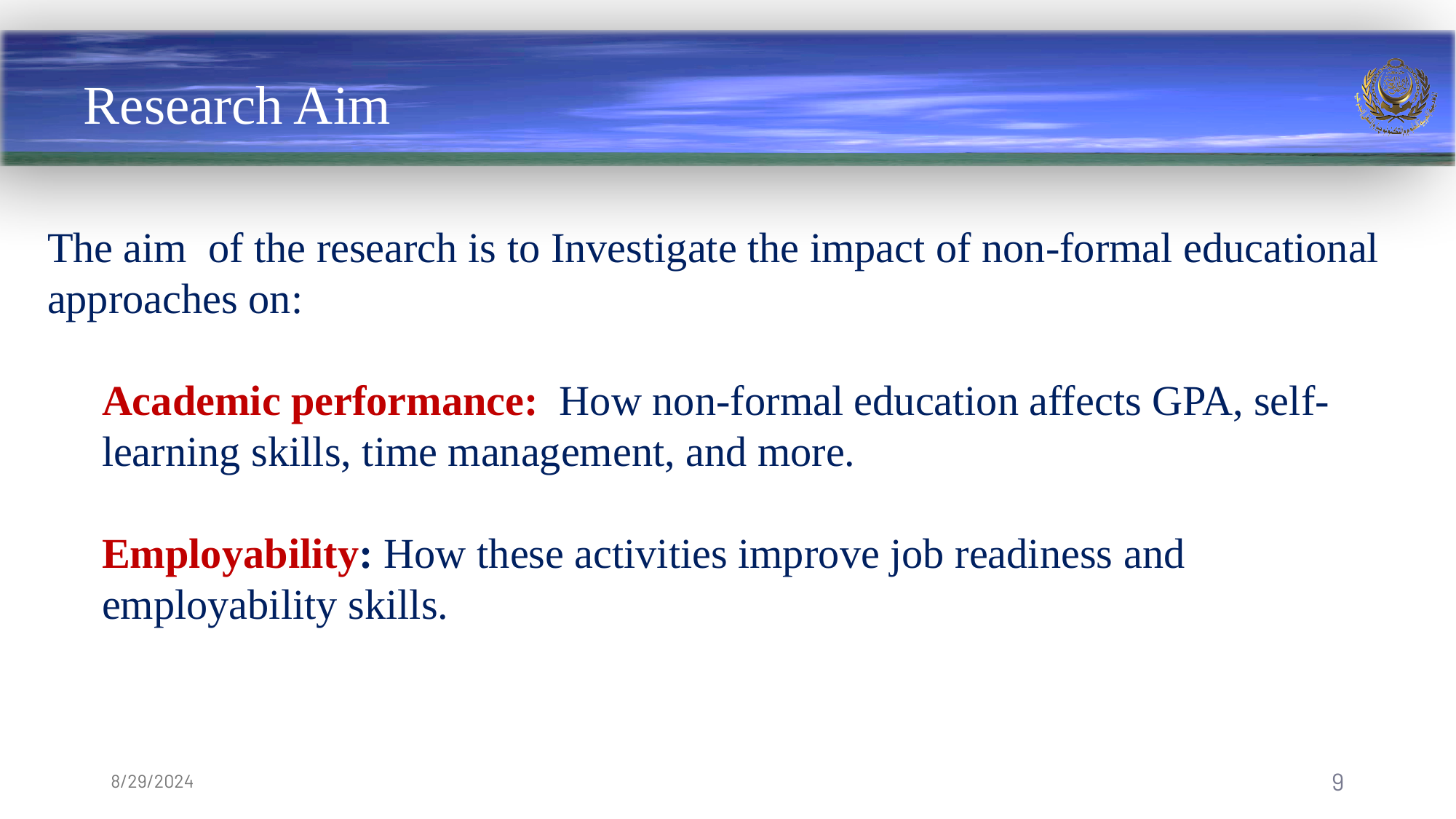

# Research Aim
The aim  of the research is to Investigate the impact of non-formal educational approaches on:

Academic performance:  How non-formal education affects GPA, self-learning skills, time management, and more.

Employability: How these activities improve job readiness and employability skills.

8/29/2024

9